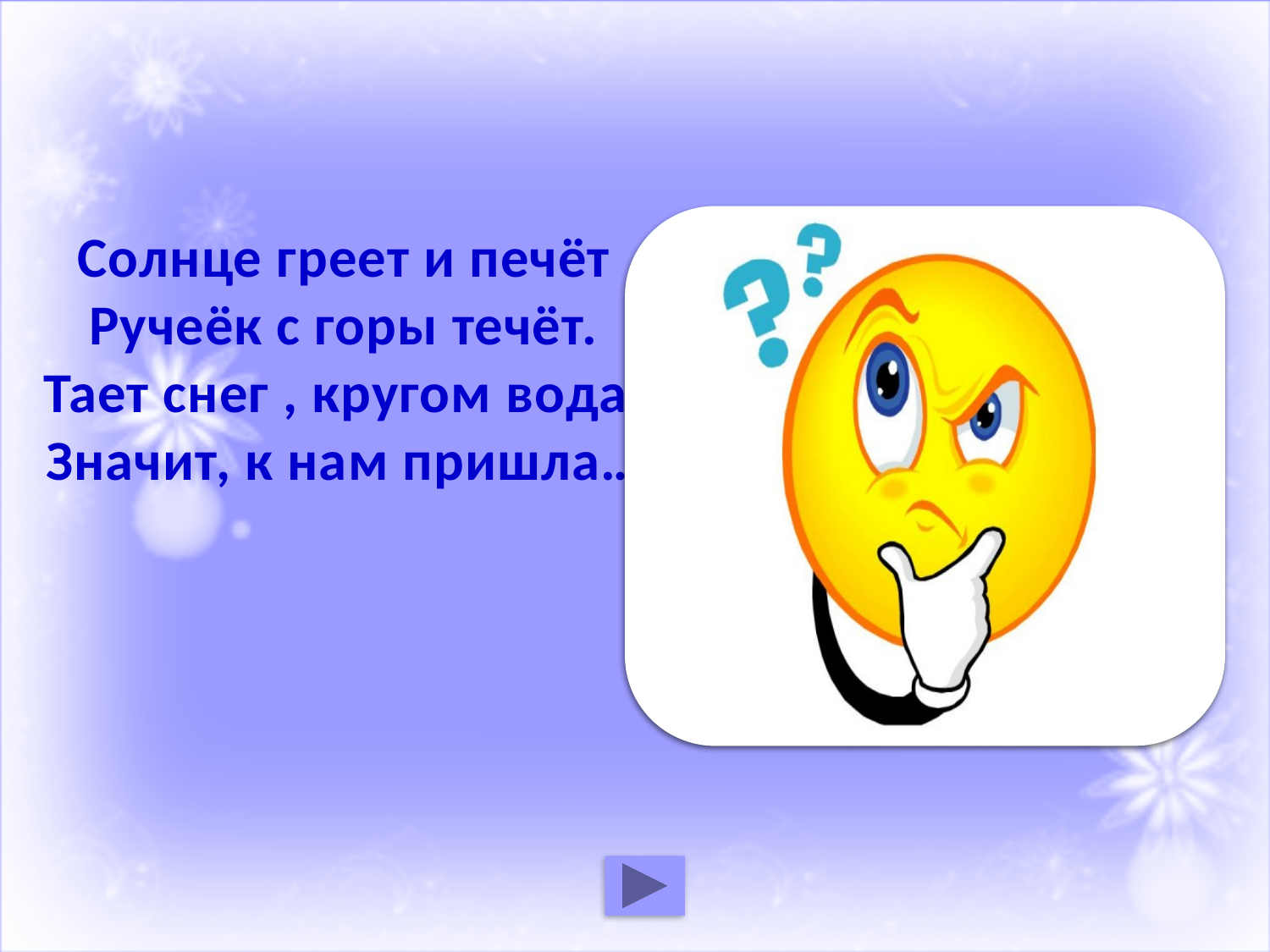

# Солнце греет и печёт Ручеёк с горы течёт. Тает снег , кругом вода, Значит, к нам пришла…